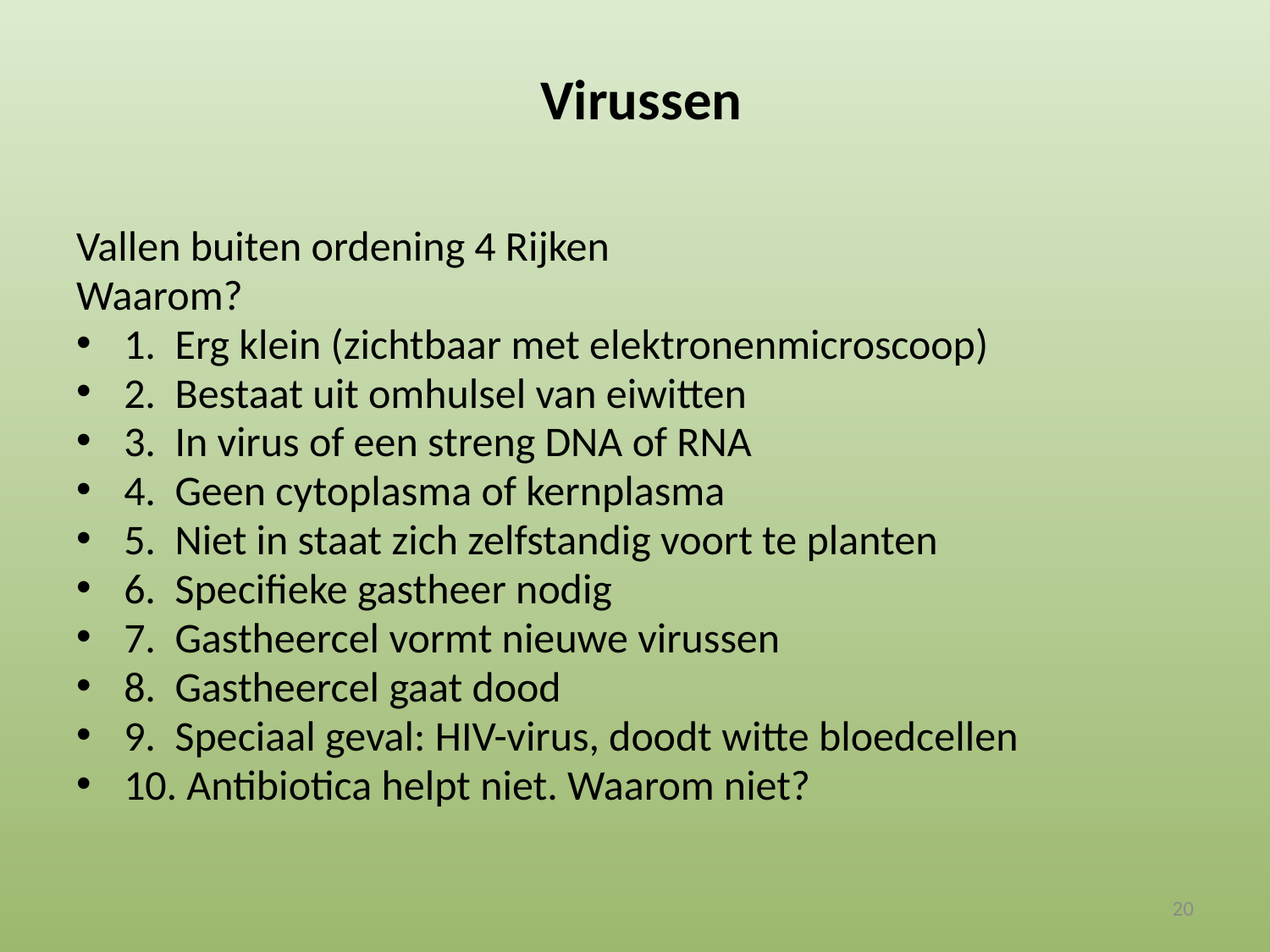

# Virussen
Vallen buiten ordening 4 Rijken
Waarom?
1.  Erg klein (zichtbaar met elektronenmicroscoop)
2.  Bestaat uit omhulsel van eiwitten
3.  In virus of een streng DNA of RNA
4.  Geen cytoplasma of kernplasma
5.  Niet in staat zich zelfstandig voort te planten
6.  Specifieke gastheer nodig
7.  Gastheercel vormt nieuwe virussen
8.  Gastheercel gaat dood
9.  Speciaal geval: HIV-virus, doodt witte bloedcellen
10. Antibiotica helpt niet. Waarom niet?
20